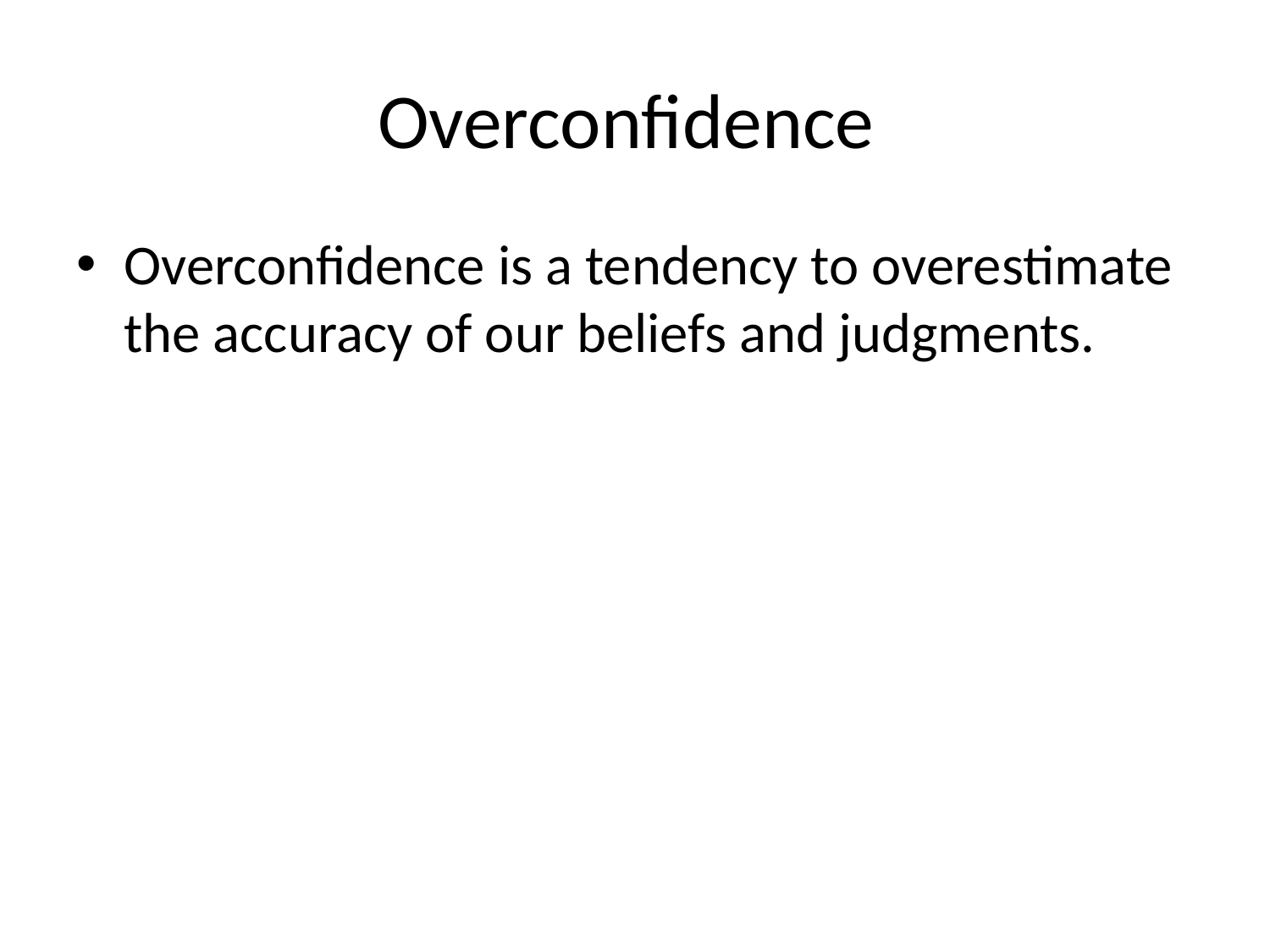

# Overconfidence
Overconfidence is a tendency to overestimate the accuracy of our beliefs and judgments.